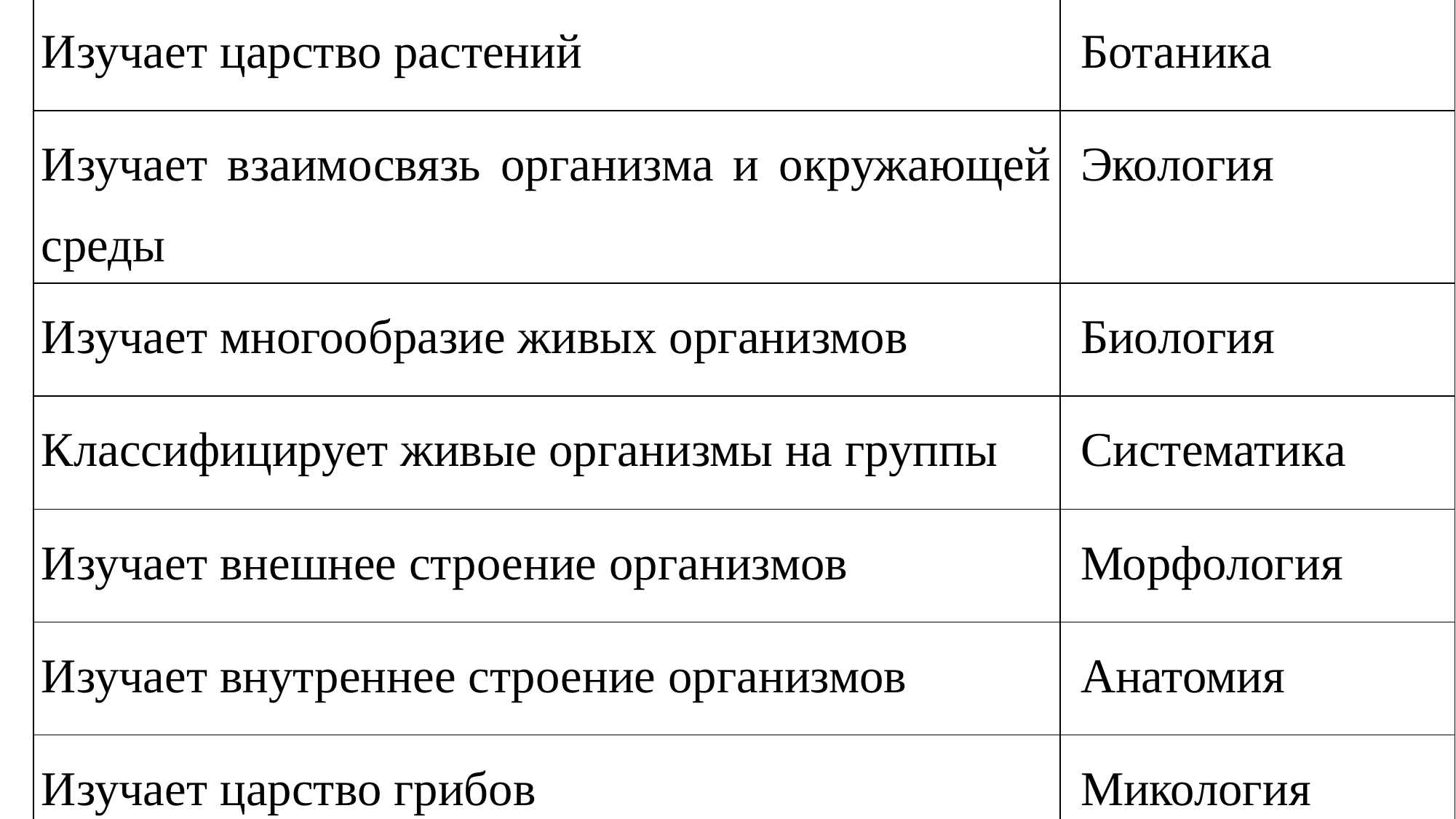

| Изучает царство растений | Ботаника |
| --- | --- |
| Изучает взаимосвязь организма и окружающей среды | Экология |
| Изучает многообразие живых организмов | Биология |
| Классифицирует живые организмы на группы | Систематика |
| Изучает внешнее строение организмов | Морфология |
| Изучает внутреннее строение организмов | Анатомия |
| Изучает царство грибов | Микология |